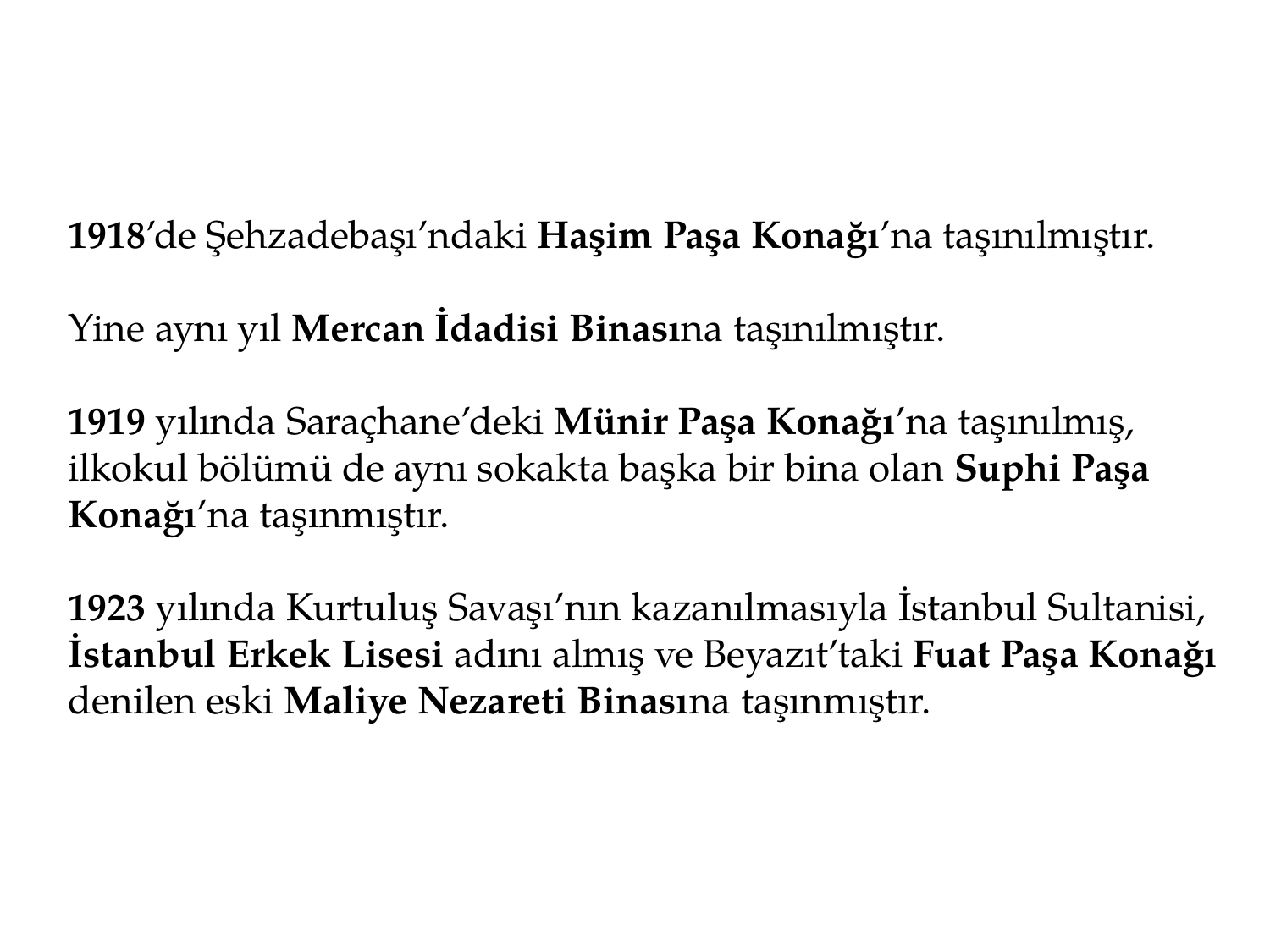

1918’de Şehzadebaşı’ndaki Haşim Paşa Konağı’na taşınılmıştır.

Yine aynı yıl Mercan İdadisi Binasına taşınılmıştır.

1919 yılında Saraçhane’deki Münir Paşa Konağı’na taşınılmış, ilkokul bölümü de aynı sokakta başka bir bina olan Suphi Paşa Konağı’na taşınmıştır.

1923 yılında Kurtuluş Savaşı’nın kazanılmasıyla İstanbul Sultanisi, İstanbul Erkek Lisesi adını almış ve Beyazıt’taki Fuat Paşa Konağı denilen eski Maliye Nezareti Binasına taşınmıştır.